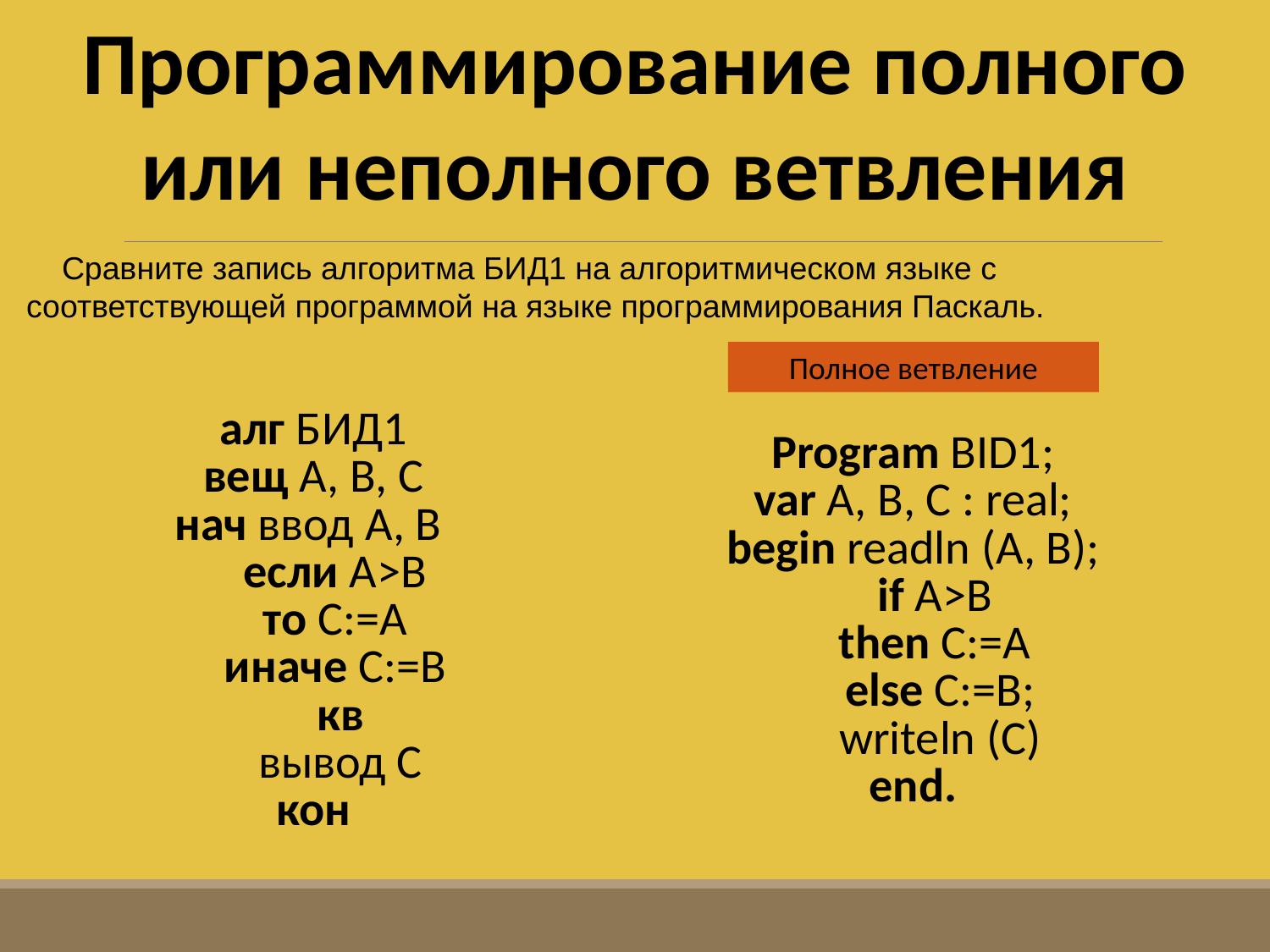

Программирование полного или неполного ветвления
    Сравните запись алгоритма БИД1 на алгоритмическом языке с соответствующей программой на языке программирования Паскаль.
Полное ветвление
| алг БИД1 вещ А, В, С нач ввод А, В      если А>В      то С:=А      иначе С:=В      кв      вывод С кон | Program BID1; var А, В, С : real; begin readln (А, В);      if A>B      then C:=A      else C:=B;      writeln (С) end. |
| --- | --- |